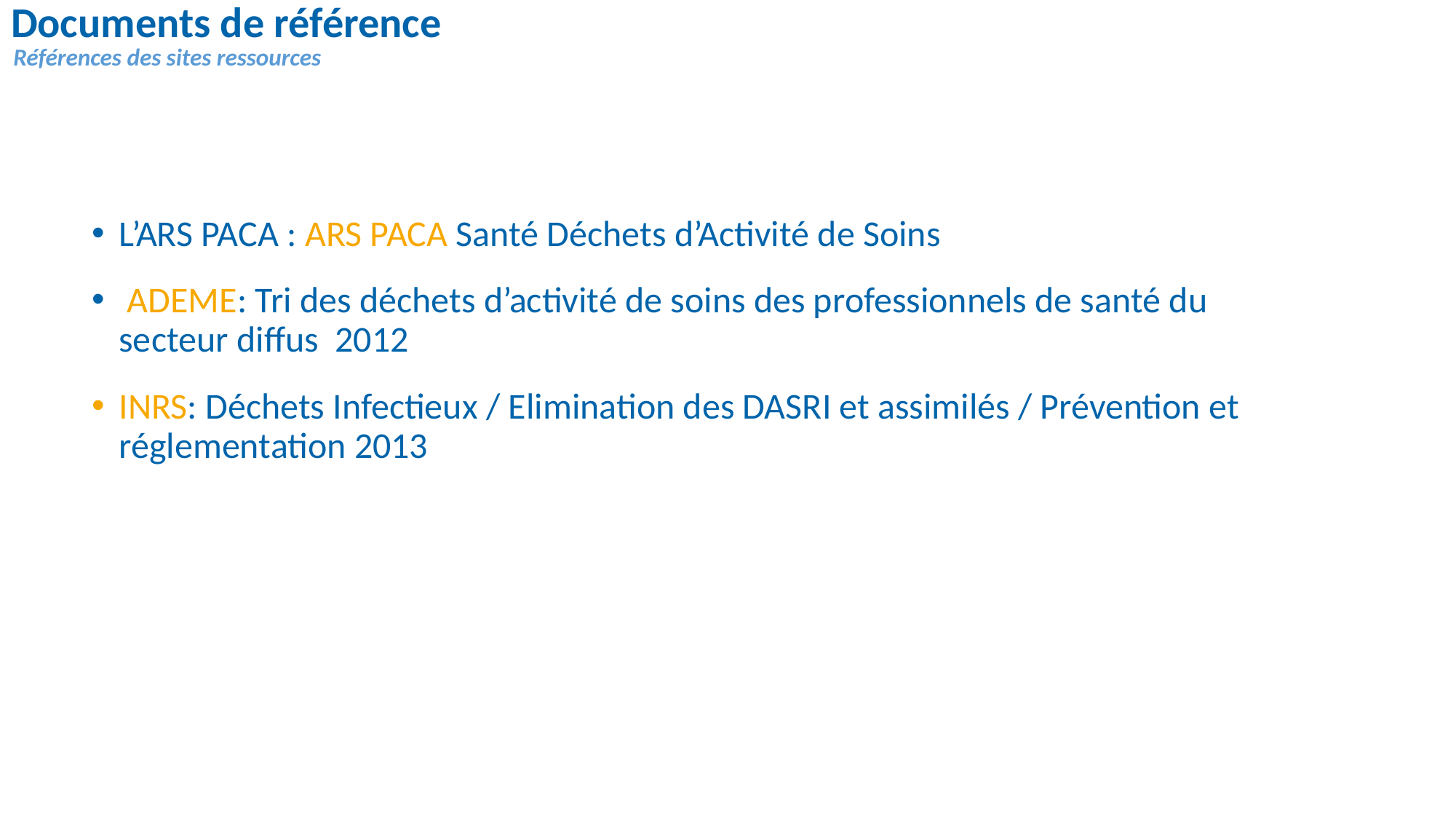

Documents de référence
Références des sites ressources
L’ARS PACA : ARS PACA Santé Déchets d’Activité de Soins
 ADEME: Tri des déchets d’activité de soins des professionnels de santé du secteur diffus  2012
INRS: Déchets Infectieux / Elimination des DASRI et assimilés / Prévention et réglementation 2013